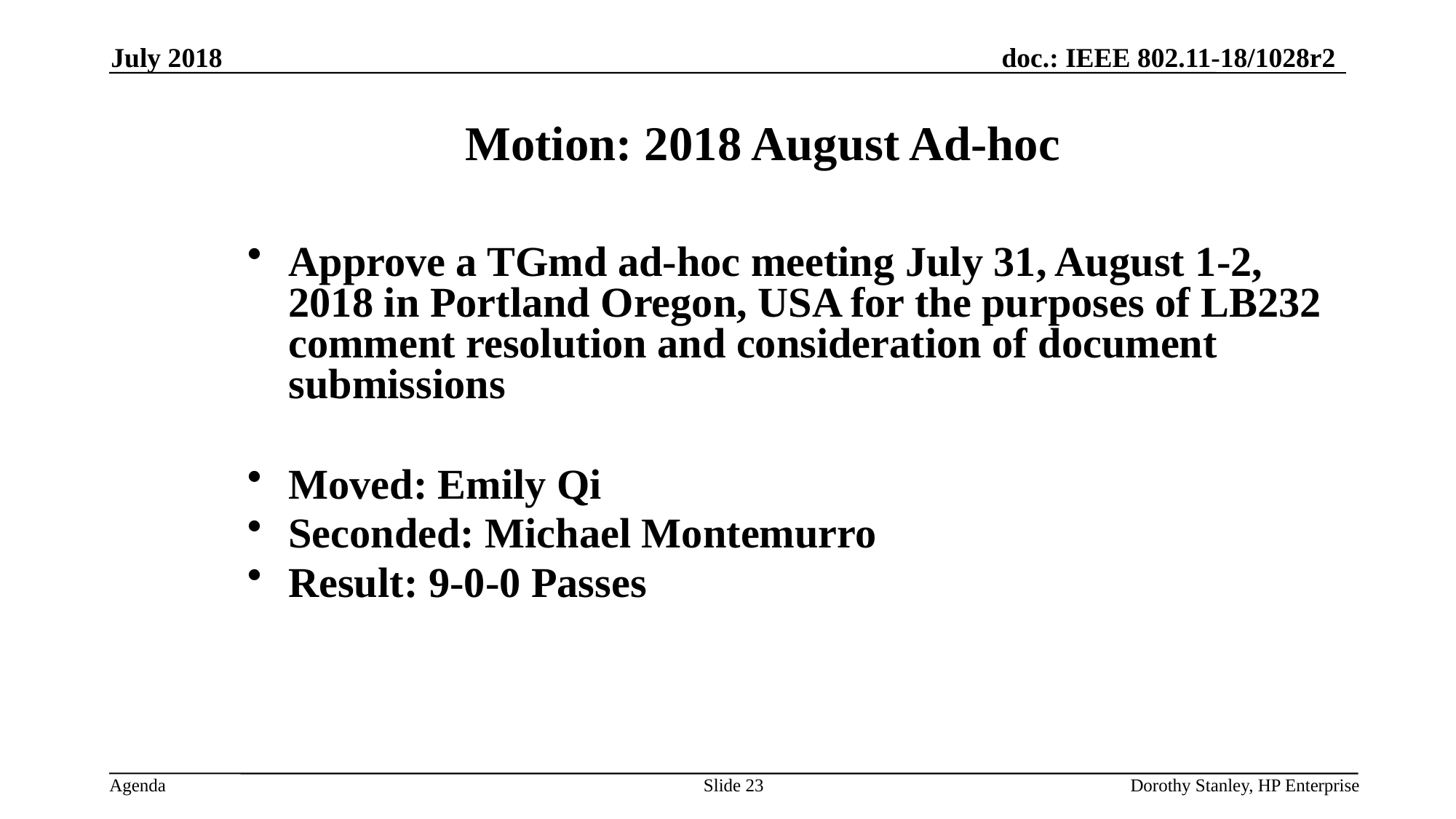

July 2018
Motion: 2018 August Ad-hoc
Approve a TGmd ad-hoc meeting July 31, August 1-2, 2018 in Portland Oregon, USA for the purposes of LB232 comment resolution and consideration of document submissions
Moved: Emily Qi
Seconded: Michael Montemurro
Result: 9-0-0 Passes

Slide 23
Dorothy Stanley, HP Enterprise